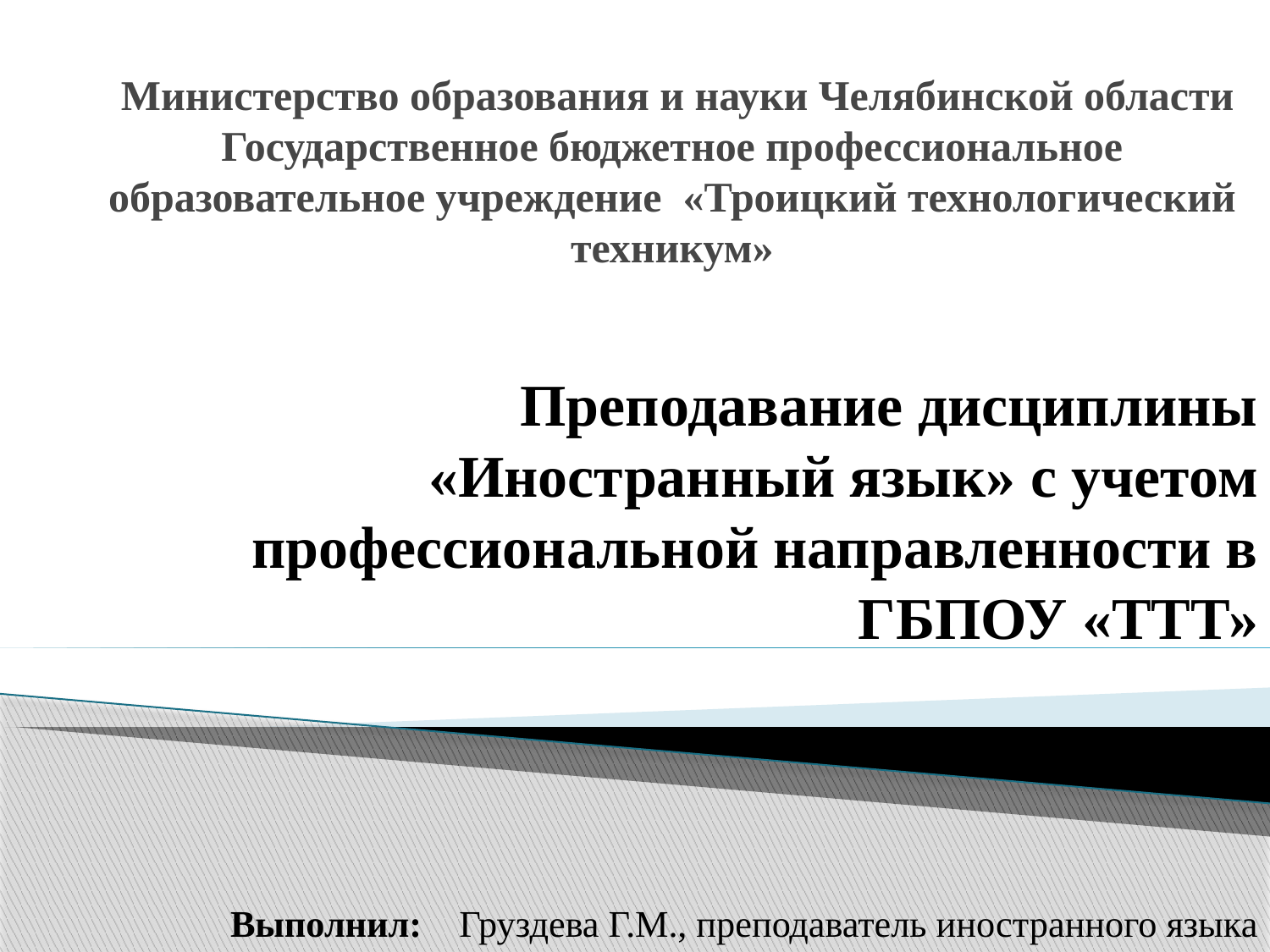

# Министерство образования и науки Челябинской области Государственное бюджетное профессиональное образовательное учреждение  «Троицкий технологический техникум»

Преподавание дисциплины «Иностранный язык» с учетом профессиональной направленности в ГБПОУ «ТТТ»

Выполнил:    Груздева Г.М., преподаватель иностранного языка